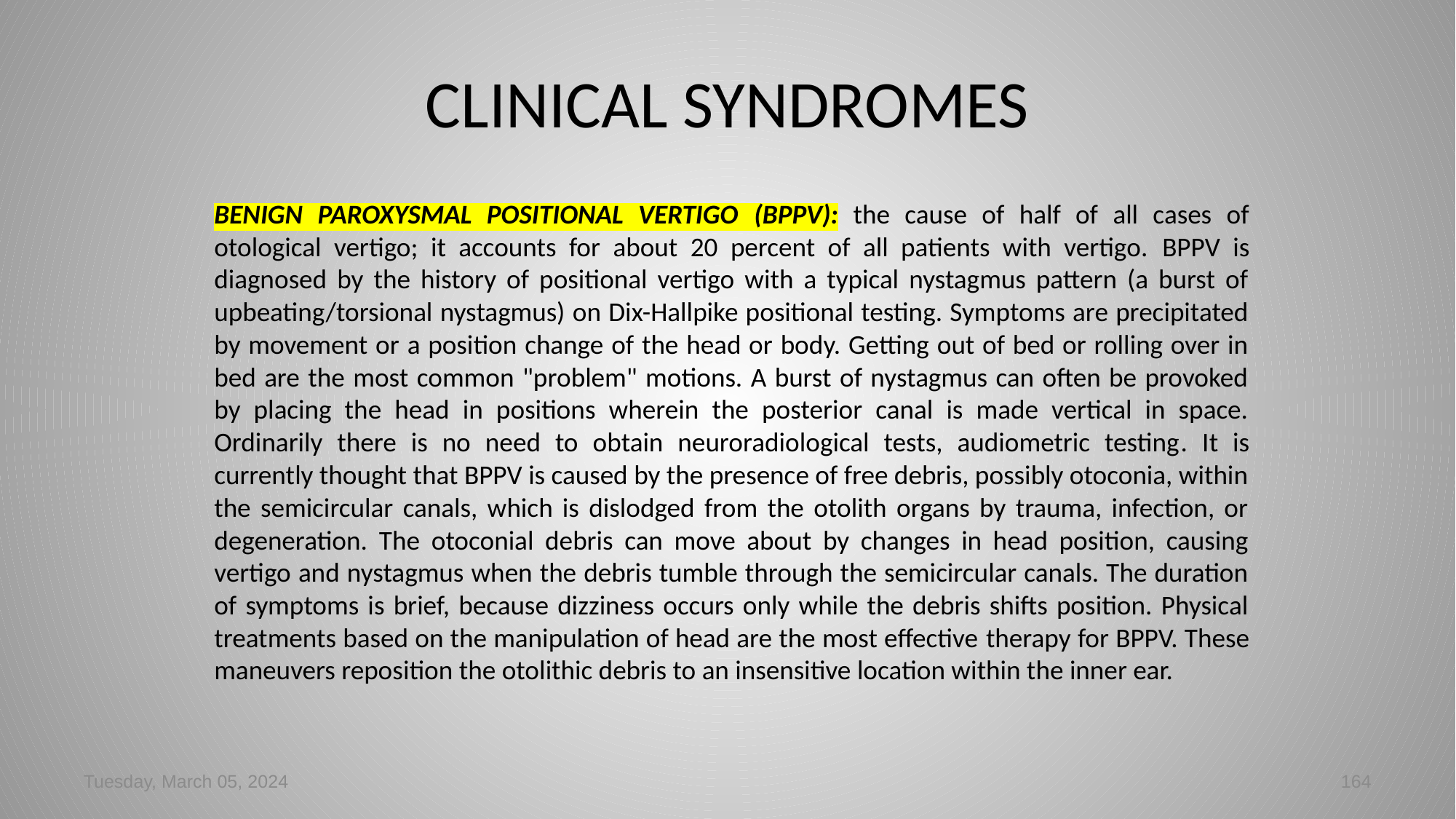

# CLINICAL SYNDROMES
BENIGN PAROXYSMAL POSITIONAL VERTIGO (BPPV): the cause of half of all cases of otological vertigo; it accounts for about 20 percent of all patients with vertigo. BPPV is diagnosed by the history of positional vertigo with a typical nystagmus pattern (a burst of upbeating/torsional nystagmus) on Dix-Hallpike positional testing. Symptoms are precipitated by movement or a position change of the head or body. Getting out of bed or rolling over in bed are the most common "problem" motions. A burst of nystagmus can often be provoked by placing the head in positions wherein the posterior canal is made vertical in space. Ordinarily there is no need to obtain neuroradiological tests, audiometric testing. It is currently thought that BPPV is caused by the presence of free debris, possibly otoconia, within the semicircular canals, which is dislodged from the otolith organs by trauma, infection, or degeneration. The otoconial debris can move about by changes in head position, causing vertigo and nystagmus when the debris tumble through the semicircular canals. The duration of symptoms is brief, because dizziness occurs only while the debris shifts position. Physical treatments based on the manipulation of head are the most effective therapy for BPPV. These maneuvers reposition the otolithic debris to an insensitive location within the inner ear.
Tuesday, March 05, 2024
164